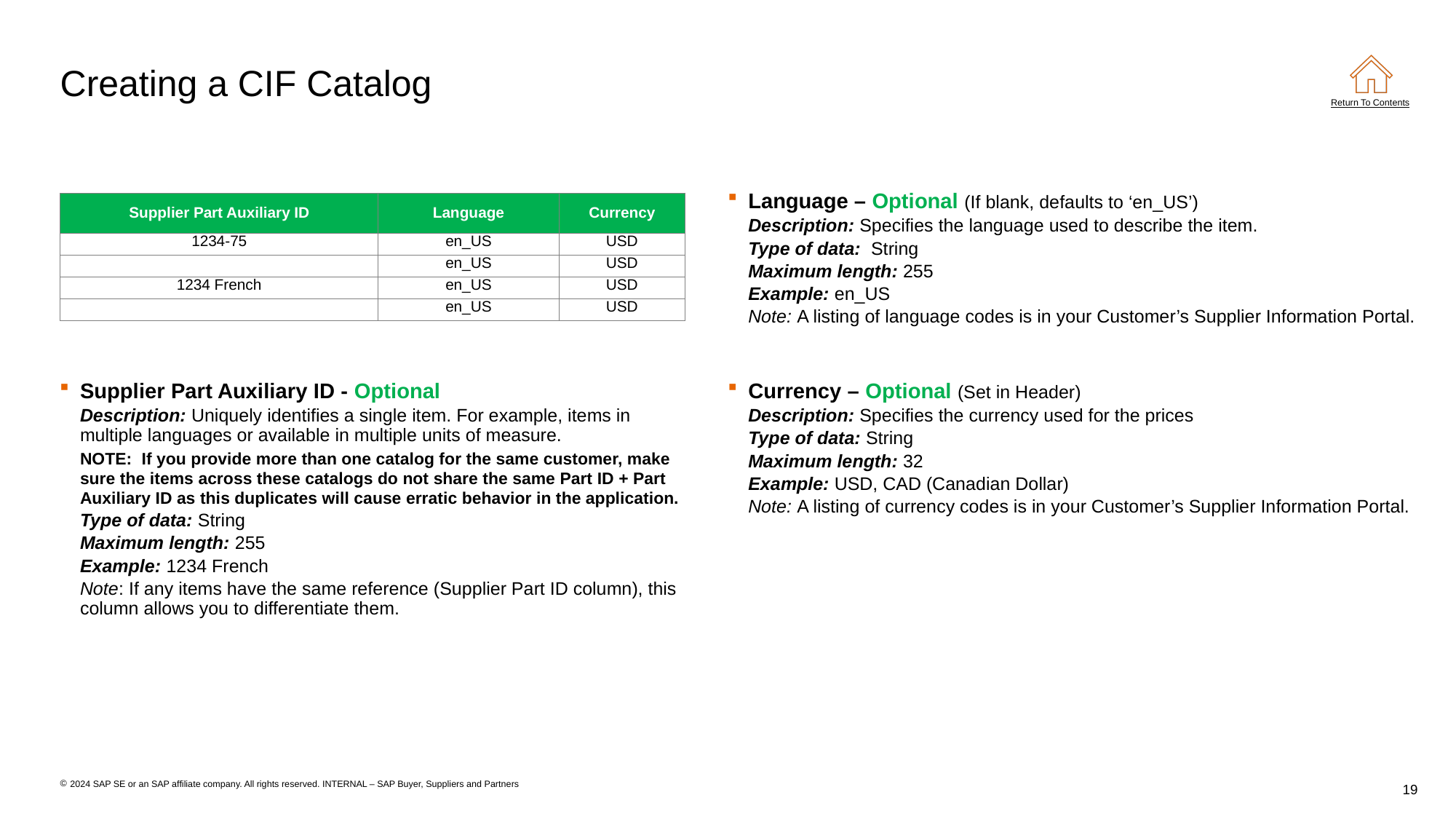

# Creating a CIF Catalog
| Supplier Part Auxiliary ID | Language | Currency |
| --- | --- | --- |
| 1234-75 | en\_US | USD |
|  | en\_US | USD |
| 1234 French | en\_US | USD |
|  | en\_US | USD |
Language – Optional (If blank, defaults to ‘en_US’)
Description: Specifies the language used to describe the item.
Type of data:  String
Maximum length: 255
Example: en_US
Note: A listing of language codes is in your Customer’s Supplier Information Portal.

Currency – Optional (Set in Header)
Description: Specifies the currency used for the prices
Type of data: String
Maximum length: 32
Example: USD, CAD (Canadian Dollar)
Note: A listing of currency codes is in your Customer’s Supplier Information Portal.

Supplier Part Auxiliary ID - Optional
Description: Uniquely identifies a single item. For example, items in multiple languages or available in multiple units of measure.
NOTE:  If you provide more than one catalog for the same customer, make sure the items across these catalogs do not share the same Part ID + Part Auxiliary ID as this duplicates will cause erratic behavior in the application.
Type of data: String
Maximum length: 255
Example: 1234 French
Note: If any items have the same reference (Supplier Part ID column), this column allows you to differentiate them.